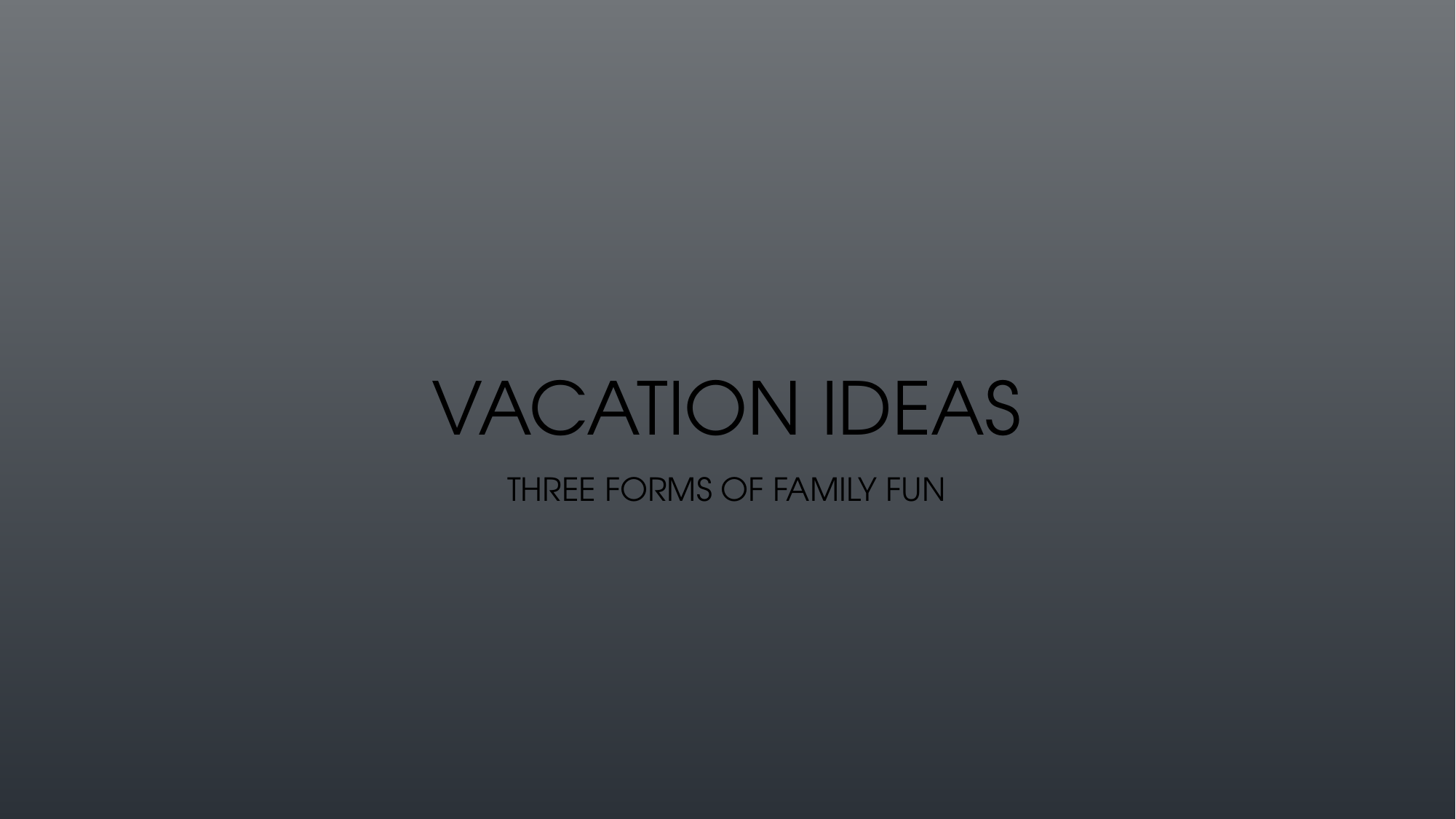

# Vacation Ideas
Three forms of Family Fun